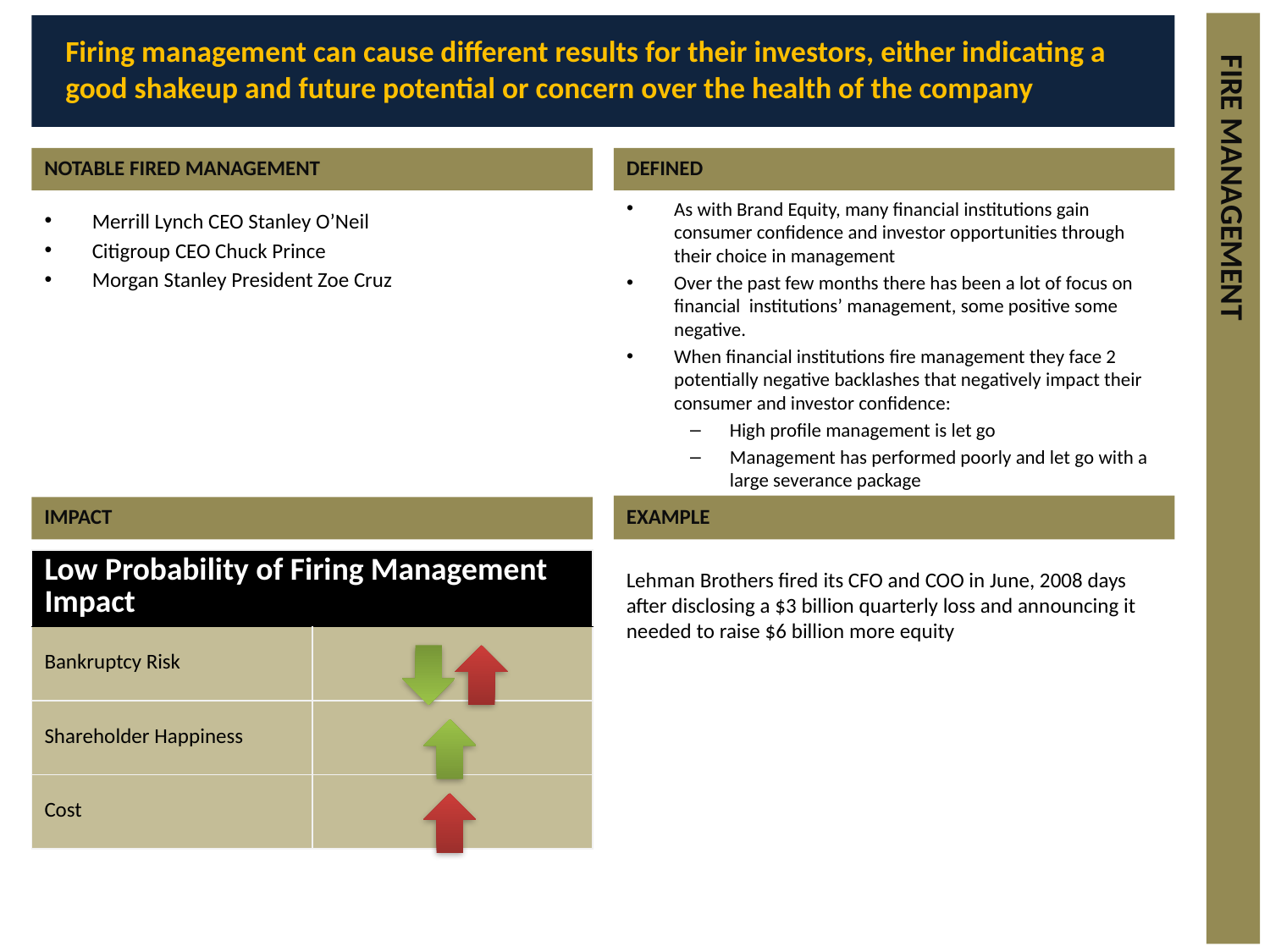

Firing management can cause different results for their investors, either indicating a good shakeup and future potential or concern over the health of the company
NOTABLE FIRED MANAGEMENT
DEFINED
As with Brand Equity, many financial institutions gain consumer confidence and investor opportunities through their choice in management
Over the past few months there has been a lot of focus on financial  institutions’ management, some positive some negative.
When financial institutions fire management they face 2 potentially negative backlashes that negatively impact their consumer and investor confidence:
High profile management is let go
Management has performed poorly and let go with a large severance package

Merrill Lynch CEO Stanley O’Neil
Citigroup CEO Chuck Prince
Morgan Stanley President Zoe Cruz
FIRE MANAGEMENT
IMPACT
EXAMPLE
| Low Probability of Firing Management Impact |  |
| --- | --- |
| Bankruptcy Risk |  |
| Shareholder Happiness |  |
| Cost |  |
Lehman Brothers fired its CFO and COO in June, 2008 days after disclosing a $3 billion quarterly loss and announcing it needed to raise $6 billion more equity